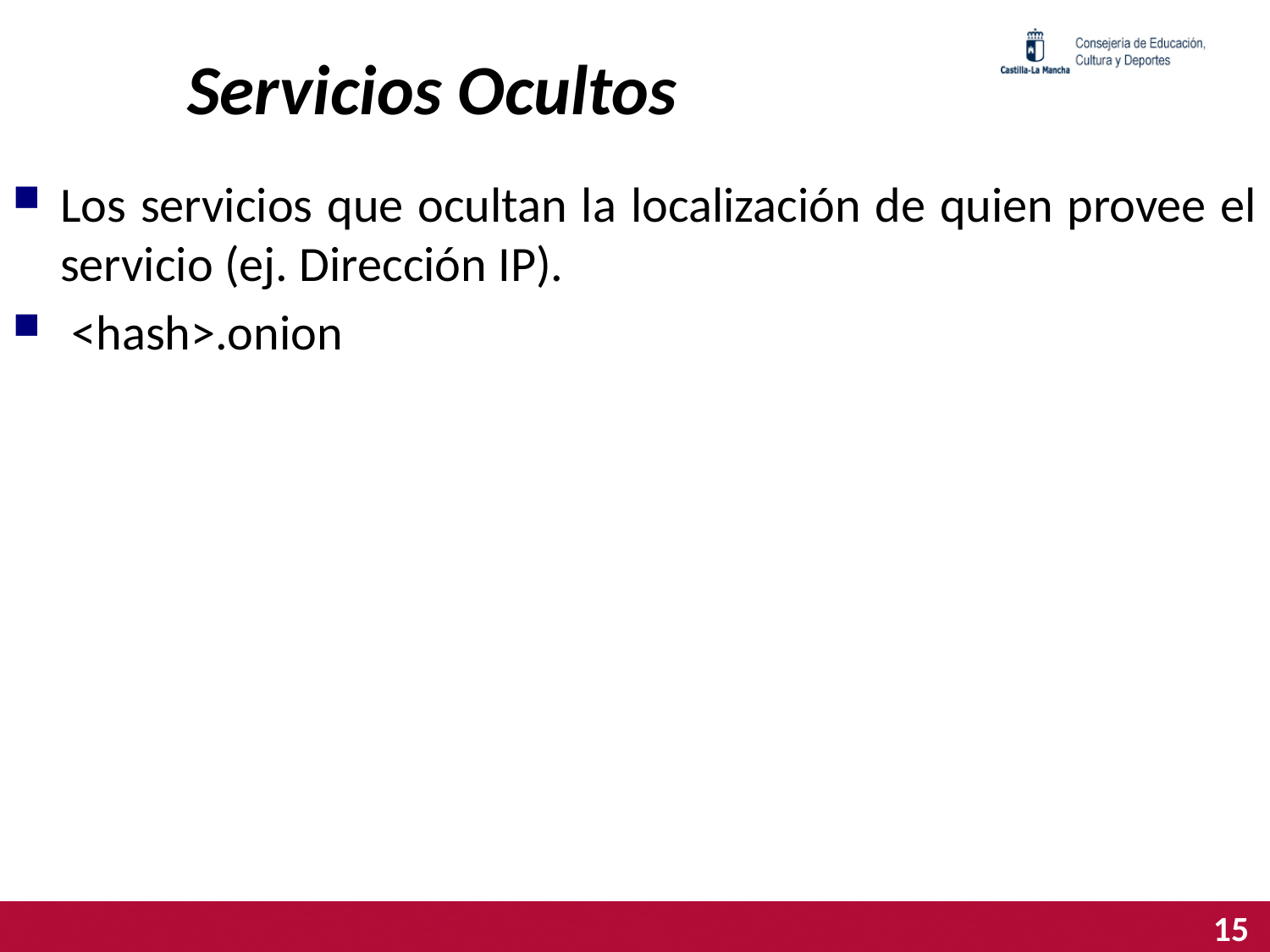

# Servicios Ocultos
Los servicios que ocultan la localización de quien provee el servicio (ej. Dirección IP).
 <hash>.onion